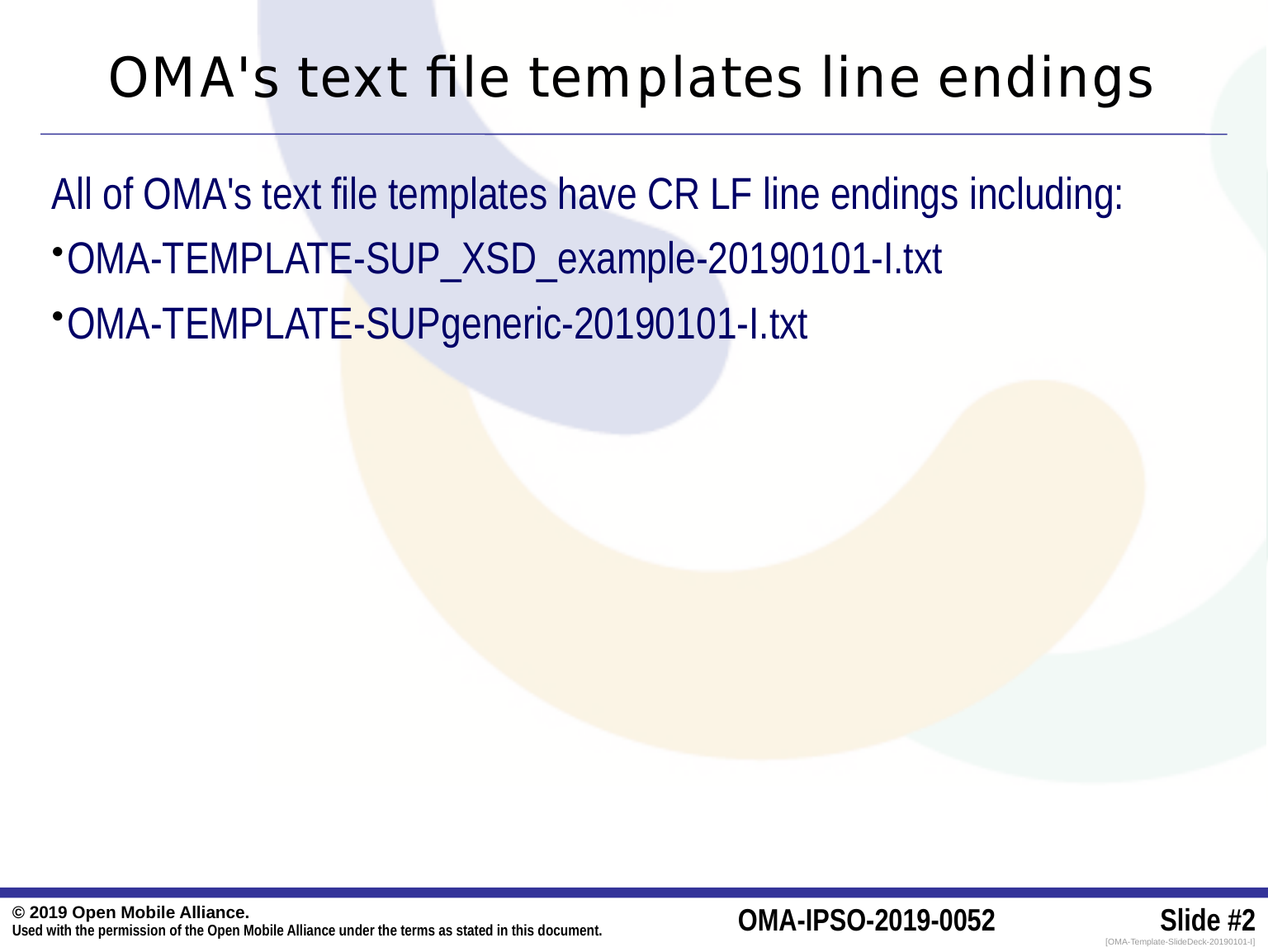

# OMA's text file templates line endings
All of OMA's text file templates have CR LF line endings including:
OMA-TEMPLATE-SUP_XSD_example-20190101-I.txt
OMA-TEMPLATE-SUPgeneric-20190101-I.txt